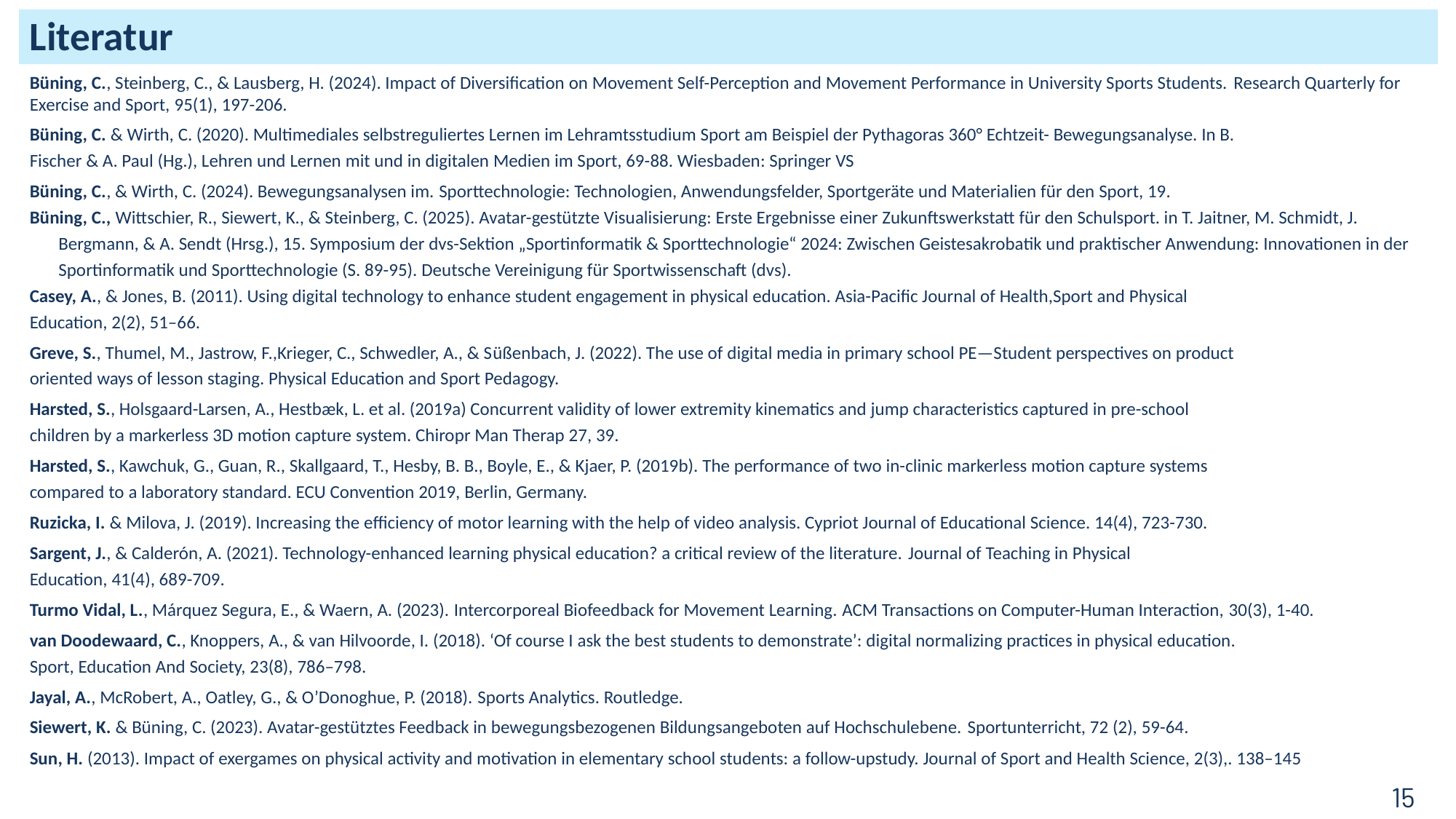

Literatur
Büning, C., Steinberg, C., & Lausberg, H. (2024). Impact of Diversification on Movement Self-Perception and Movement Performance in University Sports Students. Research Quarterly for Exercise and Sport, 95(1), 197-206.

Büning, C. & Wirth, C. (2020). Multimediales selbstreguliertes Lernen im Lehramtsstudium Sport am Beispiel der Pythagoras 360° Echtzeit- Bewegungsanalyse. In B.
Fischer & A. Paul (Hg.), Lehren und Lernen mit und in digitalen Medien im Sport, 69-88. Wiesbaden: Springer VS

Büning, C., & Wirth, C. (2024). Bewegungsanalysen im. Sporttechnologie: Technologien, Anwendungsfelder, Sportgeräte und Materialien für den Sport, 19.
Büning, C., Wittschier, R., Siewert, K., & Steinberg, C. (2025). Avatar-gestützte Visualisierung: Erste Ergebnisse einer Zukunftswerkstatt für den Schulsport. in T. Jaitner, M. Schmidt, J. Bergmann, & A. Sendt (Hrsg.), 15. Symposium der dvs-Sektion „Sportinformatik & Sporttechnologie“ 2024: Zwischen Geistesakrobatik und praktischer Anwendung: Innovationen in der Sportinformatik und Sporttechnologie (S. 89-95). Deutsche Vereinigung für Sportwissenschaft (dvs).
Casey, A., & Jones, B. (2011). Using digital technology to enhance student engagement in physical education. Asia-Pacific Journal of Health,Sport and Physical
Education, 2(2), 51–66.

Greve, S., Thumel, M., Jastrow, F.,Krieger, C., Schwedler, A., & Süßenbach, J. (2022). The use of digital media in primary school PE—Student perspectives on product
oriented ways of lesson staging. Physical Education and Sport Pedagogy.

Harsted, S., Holsgaard-Larsen, A., Hestbæk, L. et al. (2019a) Concurrent validity of lower extremity kinematics and jump characteristics captured in pre-school
children by a markerless 3D motion capture system. Chiropr Man Therap 27, 39.

Harsted, S., Kawchuk, G., Guan, R., Skallgaard, T., Hesby, B. B., Boyle, E., & Kjaer, P. (2019b). The performance of two in-clinic markerless motion capture systems
compared to a laboratory standard. ECU Convention 2019, Berlin, Germany.

Ruzicka, I. & Milova, J. (2019). Increasing the efficiency of motor learning with the help of video analysis. Cypriot Journal of Educational Science. 14(4), 723-730.

Sargent, J., & Calderón, A. (2021). Technology-enhanced learning physical education? a critical review of the literature. Journal of Teaching in Physical
Education, 41(4), 689-709.

Turmo Vidal, L., Márquez Segura, E., & Waern, A. (2023). Intercorporeal Biofeedback for Movement Learning. ACM Transactions on Computer-Human Interaction, 30(3), 1-40.

van Doodewaard, C., Knoppers, A., & van Hilvoorde, I. (2018). ‘Of course I ask the best students to demonstrate’: digital normalizing practices in physical education.
Sport, Education And Society, 23(8), 786–798.

Jayal, A., McRobert, A., Oatley, G., & O’Donoghue, P. (2018). Sports Analytics. Routledge.

Siewert, K. & Büning, C. (2023). Avatar-gestütztes Feedback in bewegungsbezogenen Bildungsangeboten auf Hochschulebene. Sportunterricht, 72 (2), 59-64.

Sun, H. (2013). Impact of exergames on physical activity and motivation in elementary school students: a follow-upstudy. Journal of Sport and Health Science, 2(3),. 138–145

15